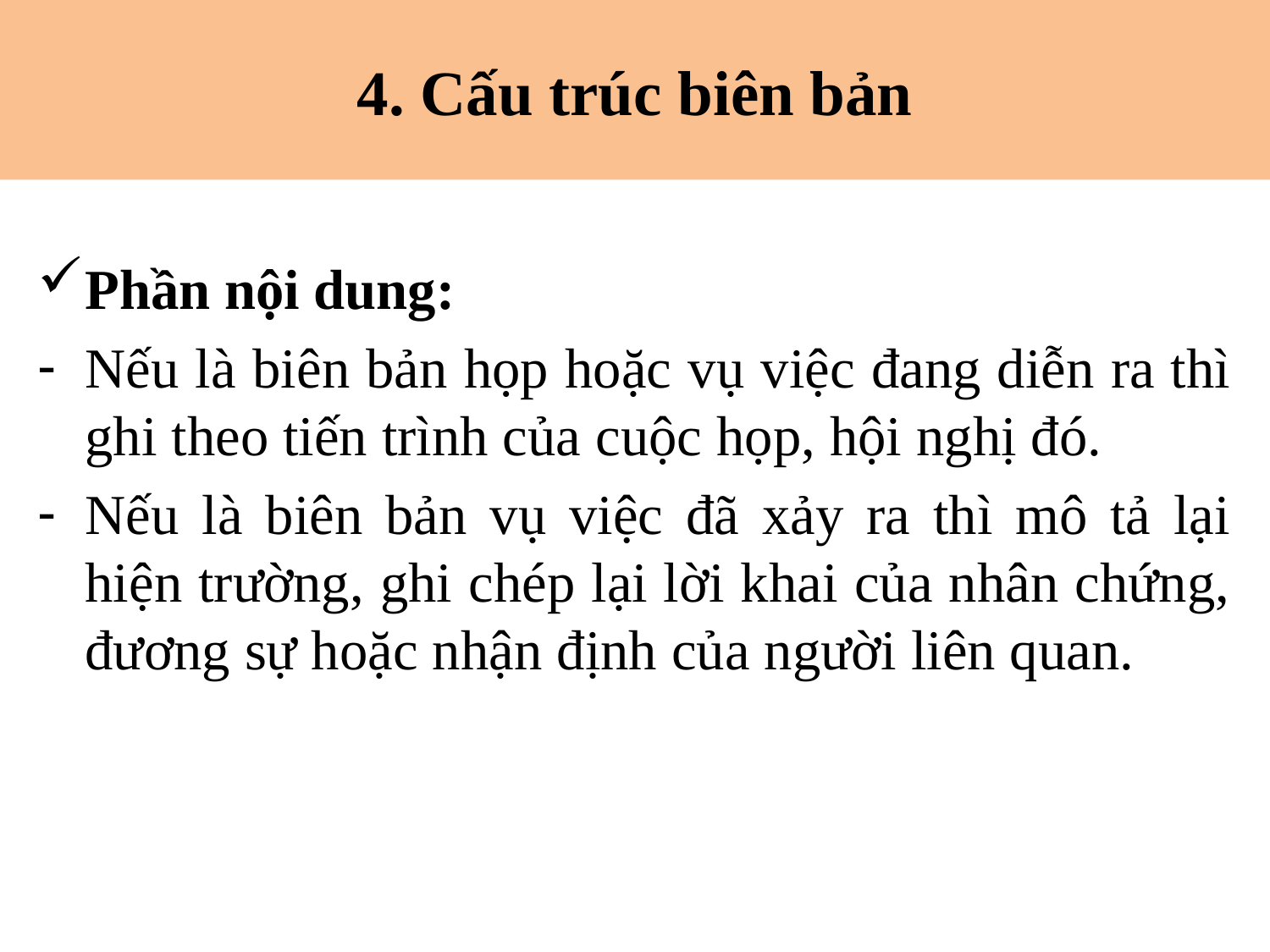

4. Cấu trúc biên bản
# 4. Cấu trúc biên bản
Phần nội dung:
Nếu là biên bản họp hoặc vụ việc đang diễn ra thì ghi theo tiến trình của cuộc họp, hội nghị đó.
Nếu là biên bản vụ việc đã xảy ra thì mô tả lại hiện trường, ghi chép lại lời khai của nhân chứng, đương sự hoặc nhận định của người liên quan.